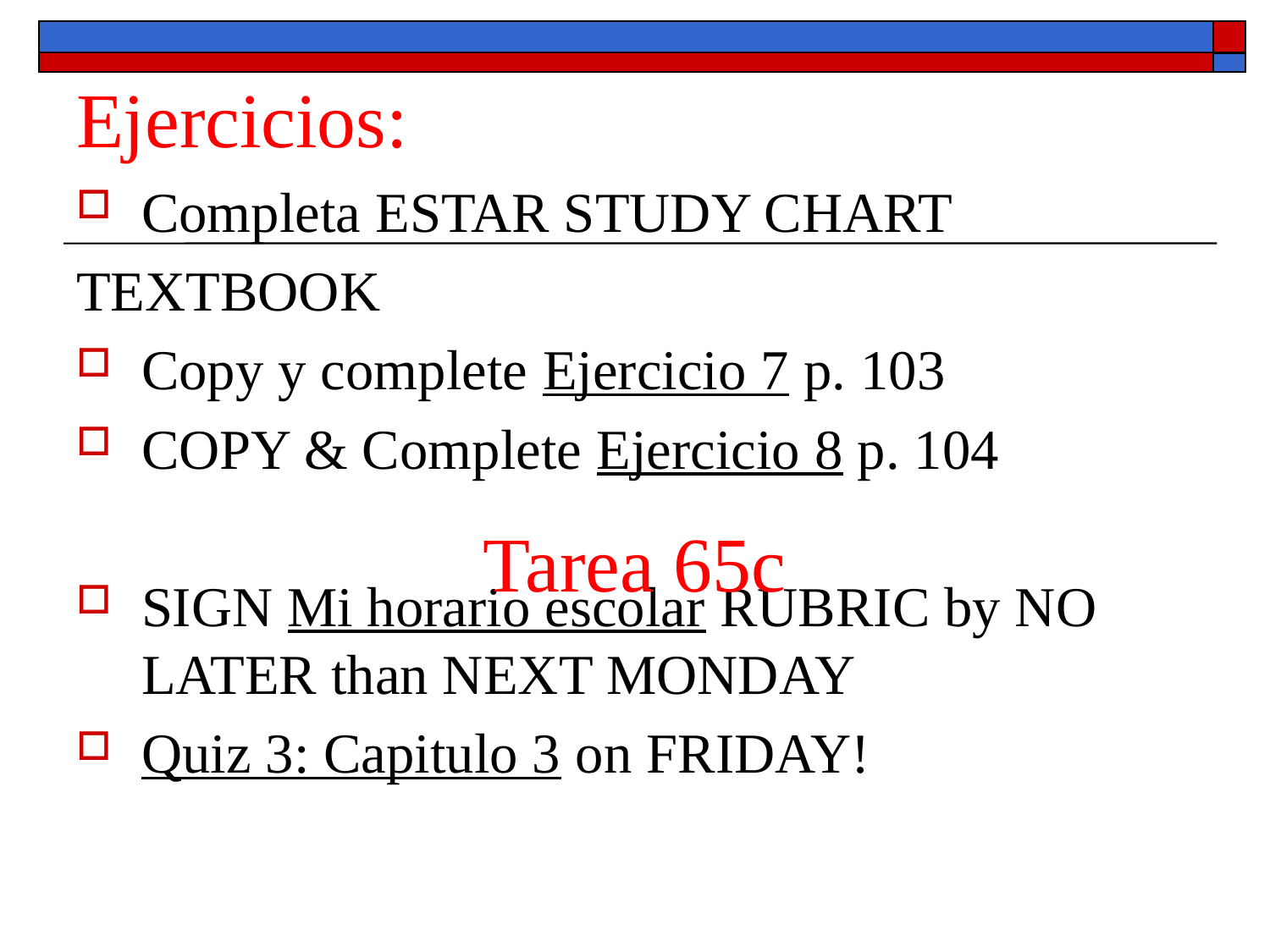

# Ejercicios:
Completa ESTAR STUDY CHART
TEXTBOOK
Copy y complete Ejercicio 7 p. 103
COPY & Complete Ejercicio 8 p. 104

SIGN Mi horario escolar RUBRIC by NO LATER than NEXT MONDAY
Quiz 3: Capitulo 3 on FRIDAY!

Tarea 65c